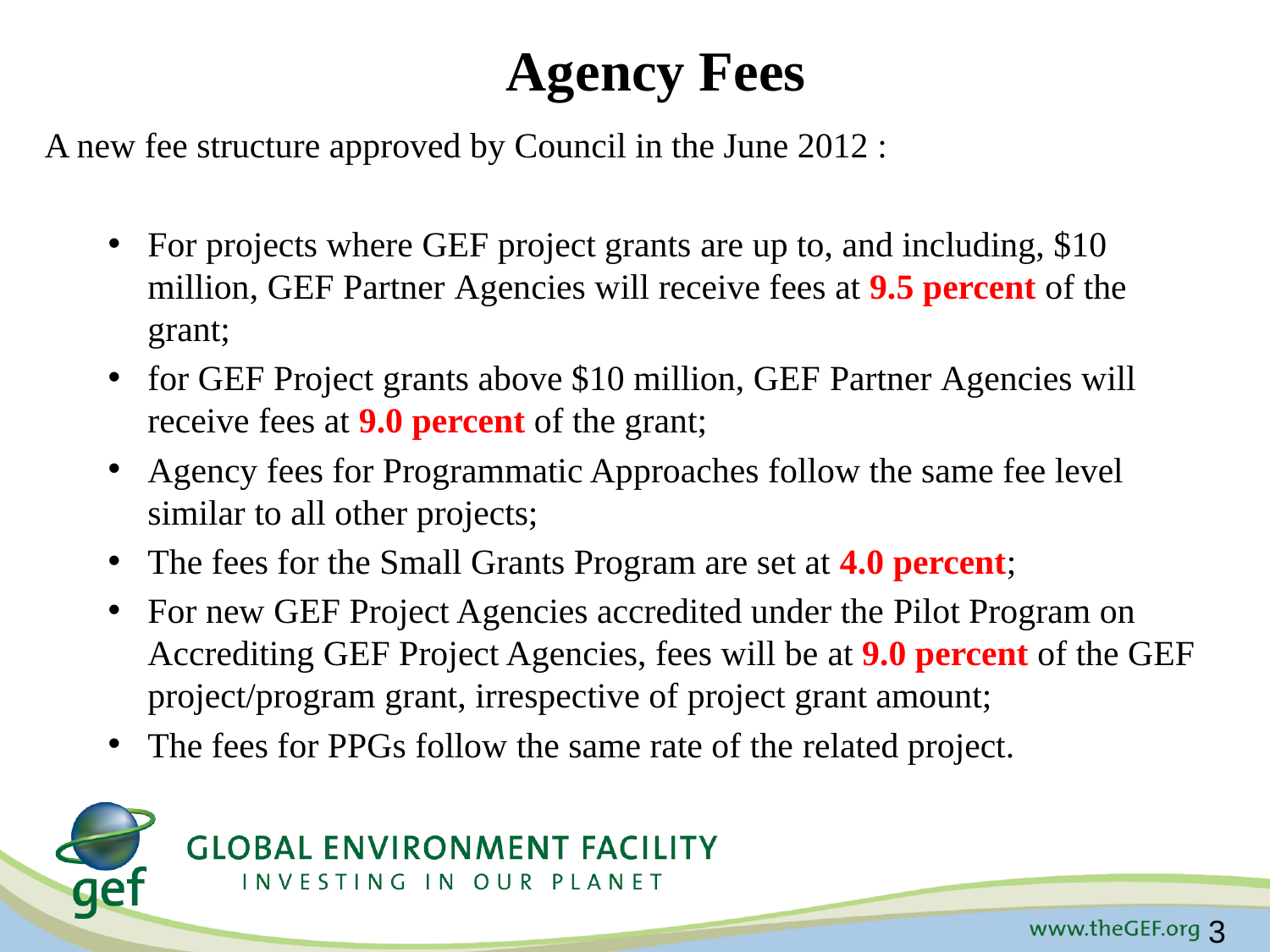

# Agency Fees
A new fee structure approved by Council in the June 2012 :

For projects where GEF project grants are up to, and including, $10 million, GEF Partner Agencies will receive fees at 9.5 percent of the grant;
for GEF Project grants above $10 million, GEF Partner Agencies will receive fees at 9.0 percent of the grant;
Agency fees for Programmatic Approaches follow the same fee level similar to all other projects;
The fees for the Small Grants Program are set at 4.0 percent;
For new GEF Project Agencies accredited under the Pilot Program on Accrediting GEF Project Agencies, fees will be at 9.0 percent of the GEF project/program grant, irrespective of project grant amount;
The fees for PPGs follow the same rate of the related project.